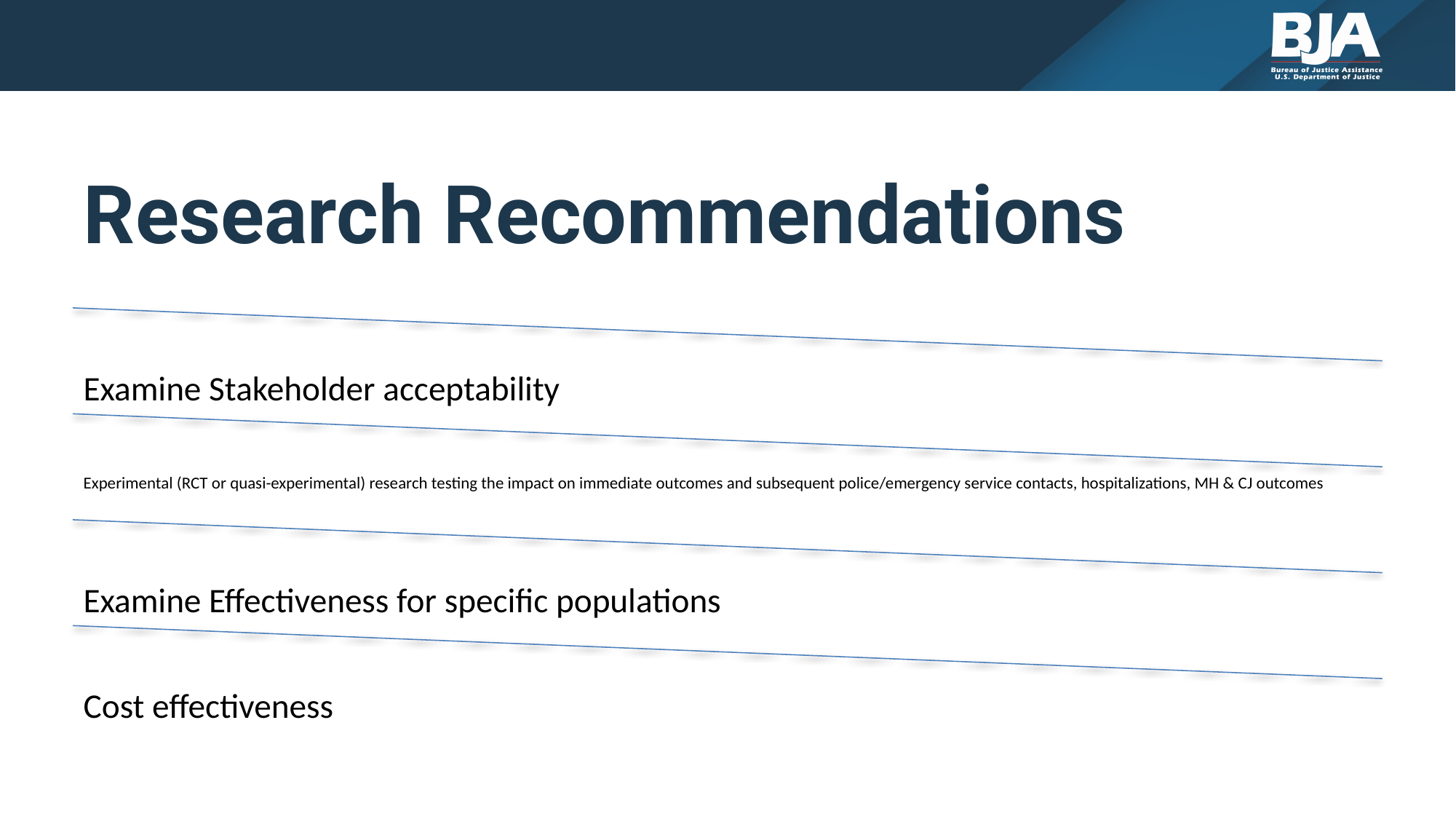

# Research Recommendations
Examine Stakeholder acceptability
Experimental (RCT or quasi-experimental) research testing the impact on immediate outcomes and subsequent police/emergency service contacts, hospitalizations, MH & CJ outcomes
Examine Effectiveness for specific populations
Cost effectiveness